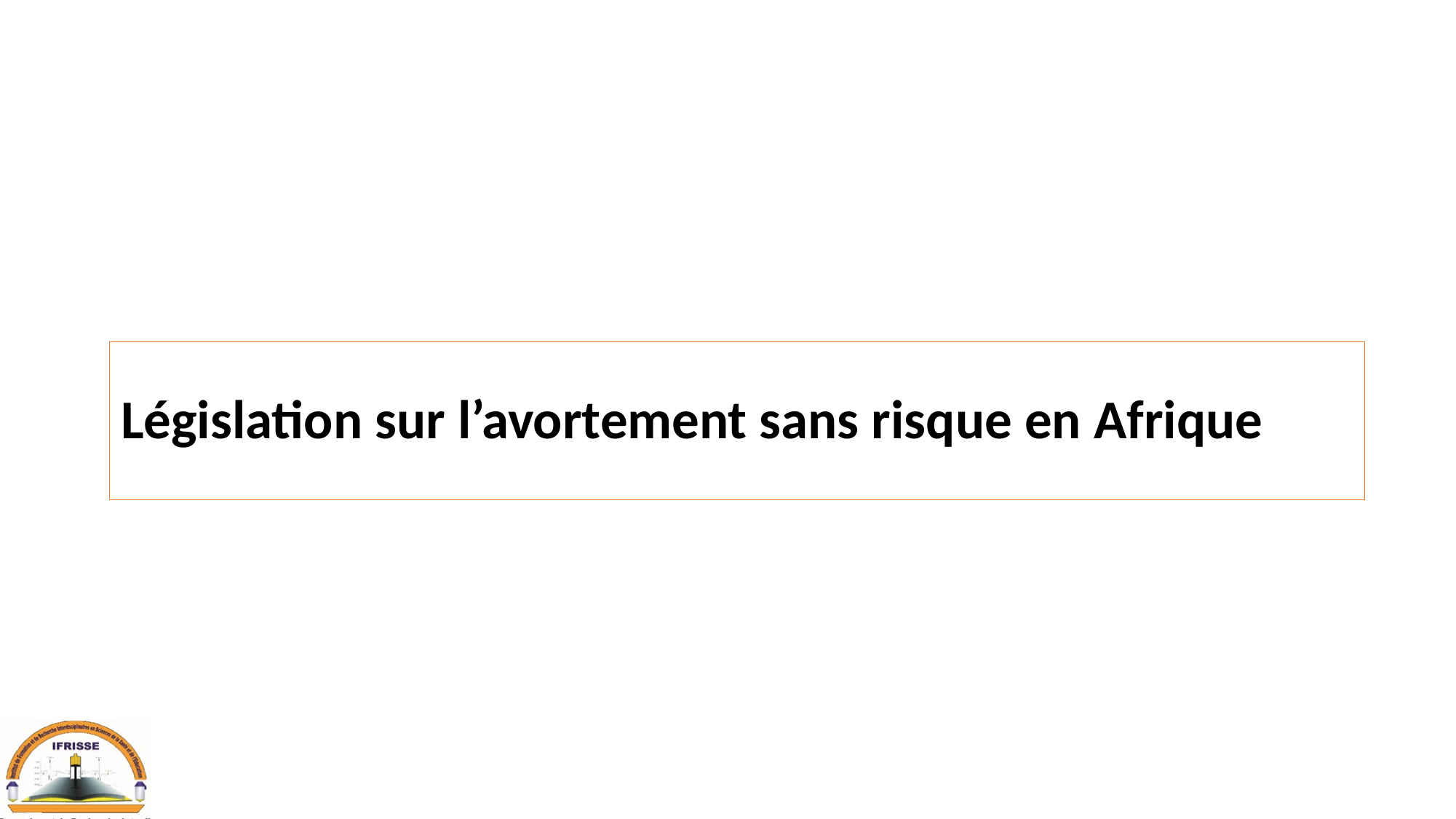

# Législation sur l’avortement sans risque en Afrique